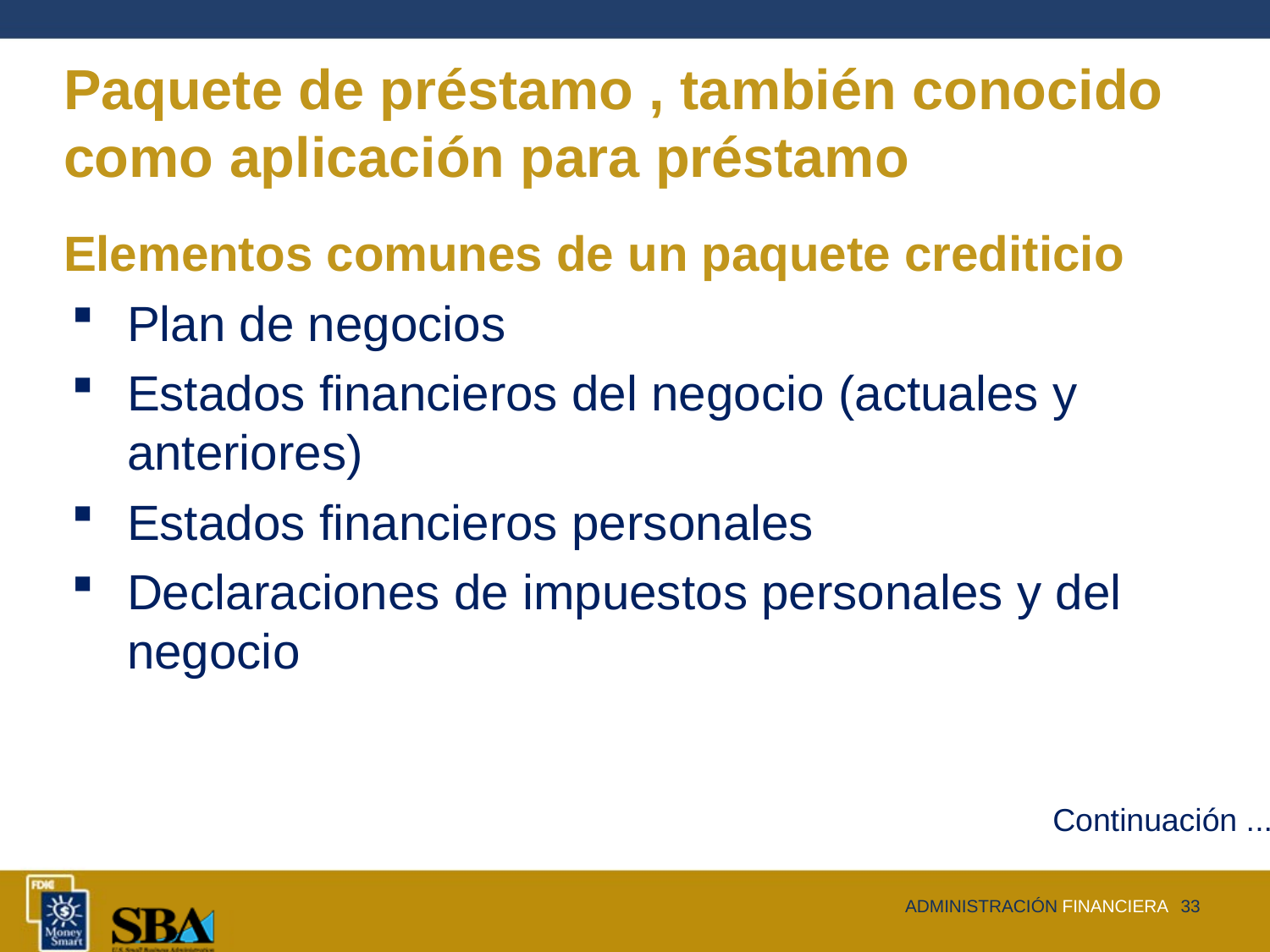

# Paquete de préstamo , también conocido como aplicación para préstamo
Elementos comunes de un paquete crediticio
Plan de negocios
Estados financieros del negocio (actuales y anteriores)
Estados financieros personales
Declaraciones de impuestos personales y del negocio
Continuación ...